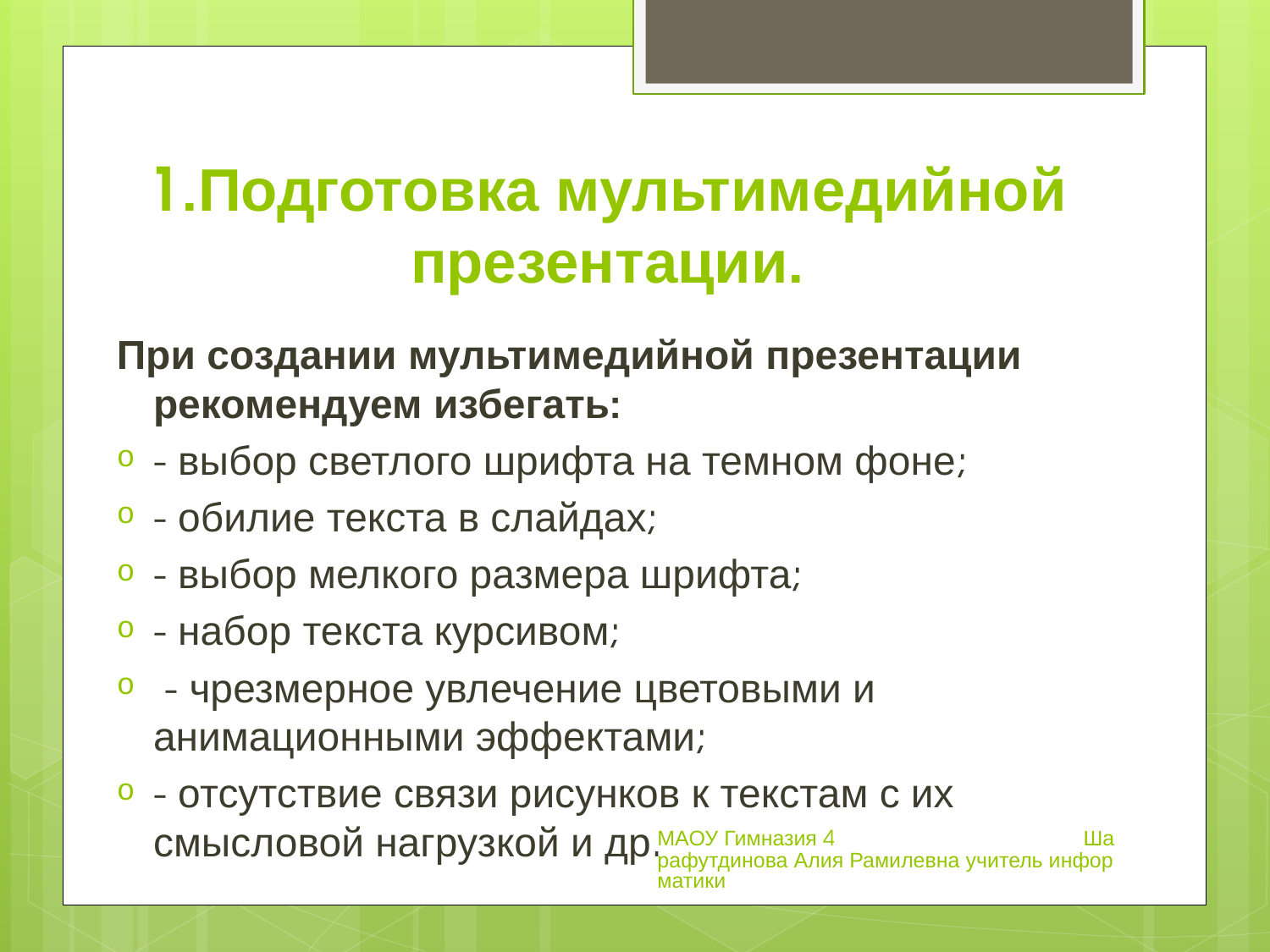

# 1.Подготовка мультимедийной презентации.
При создании мультимедийной презентации рекомендуем избегать:
- выбор светлого шрифта на темном фоне;
- обилие текста в слайдах;
- выбор мелкого размера шрифта;
- набор текста курсивом;
 - чрезмерное увлечение цветовыми и анимационными эффектами;
- отсутствие связи рисунков к текстам с их смысловой нагрузкой и др.
МАОУ Гимназия 4                                          Шарафутдинова Алия Рамилевна учитель информатики